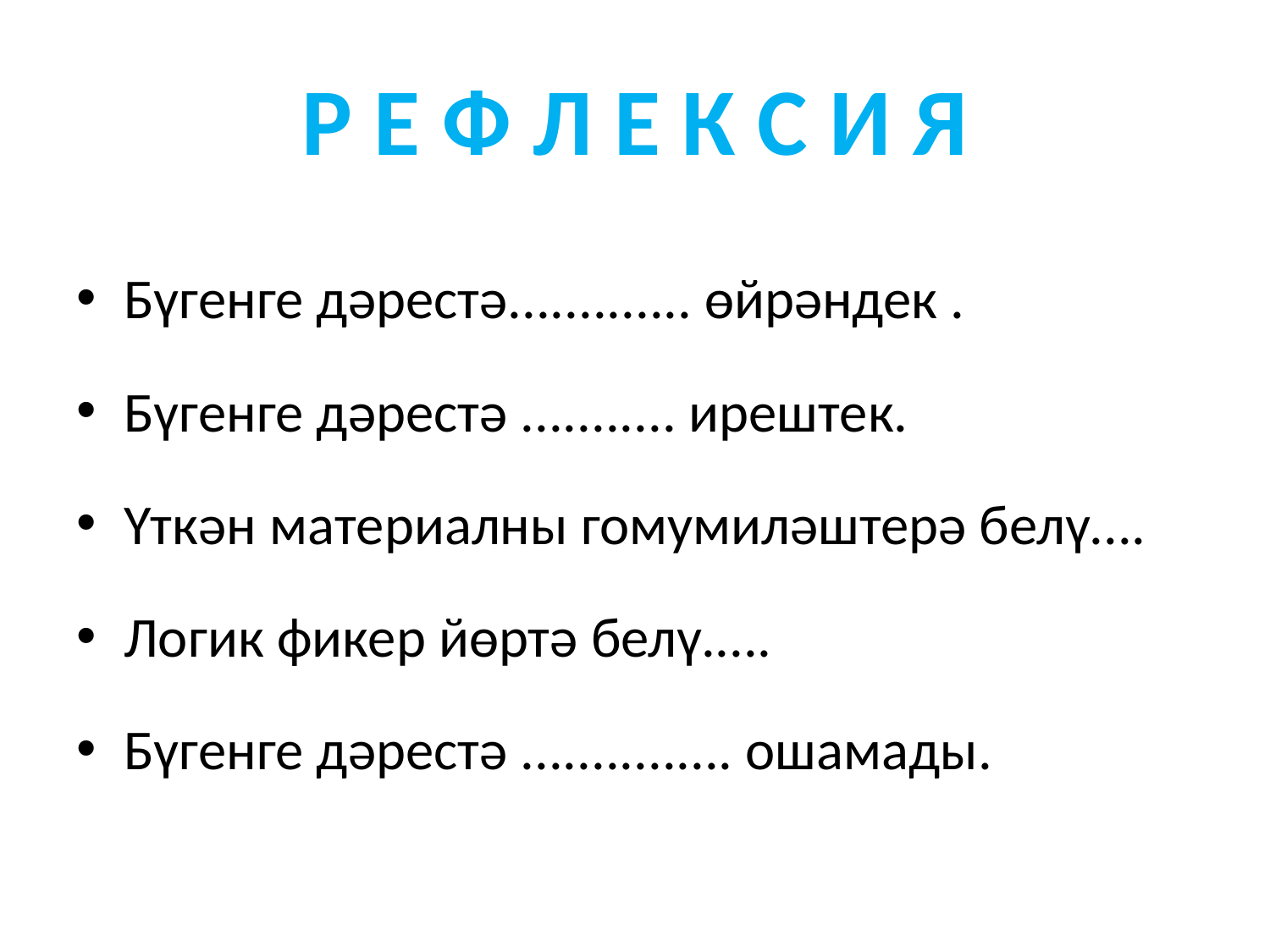

# Р Е Ф Л Е К С И Я
Бүгенге дәрестә............. өйрәндек .
Бүгенге дәрестә ........... ирештек.
Үткән материалны гомумиләштерә белү....
Логик фикер йөртә белү.....
Бүгенге дәрестә ............... ошамады.